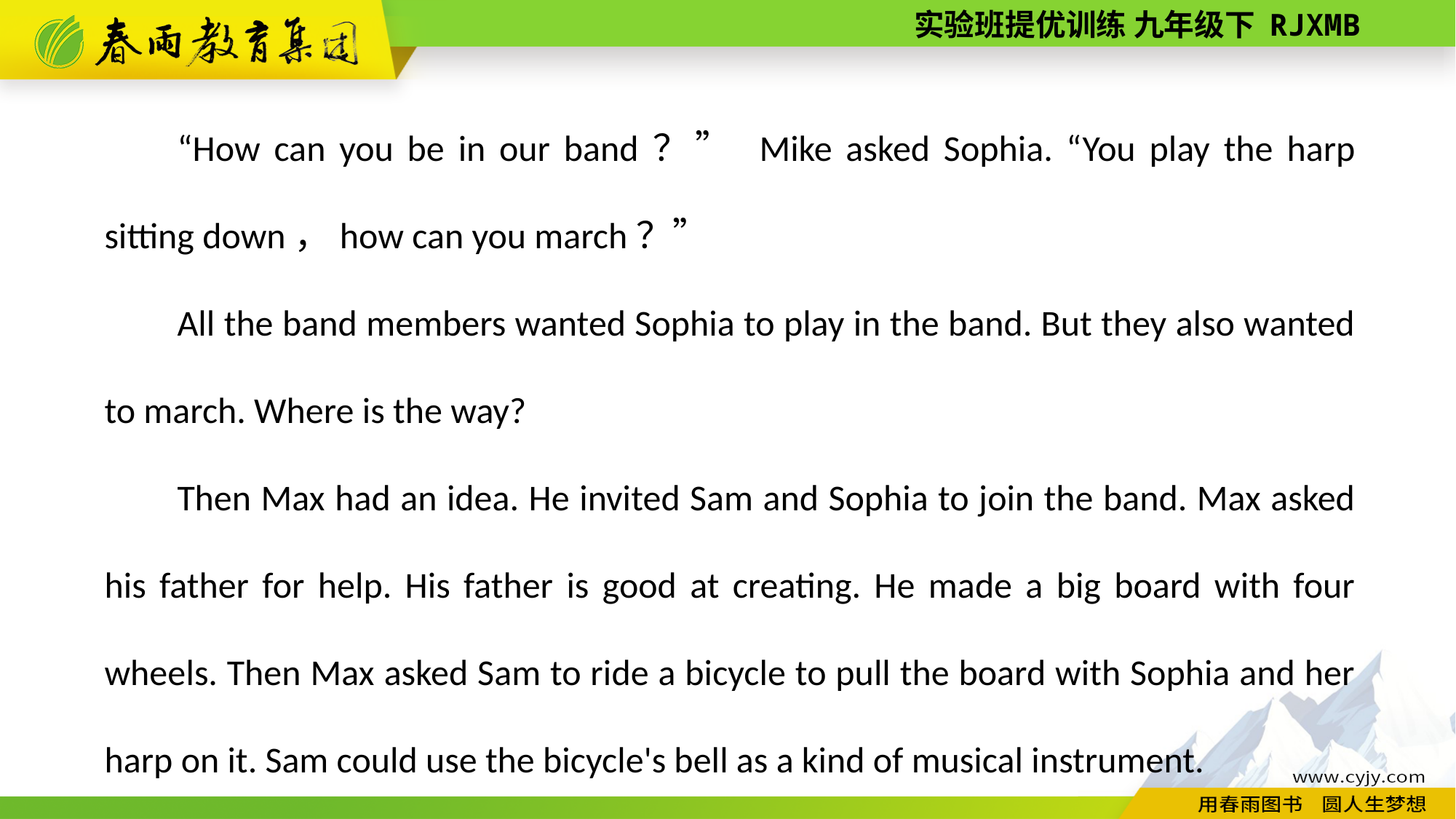

“How can you be in our band？” Mike asked Sophia. “You play the harp sitting down，how can you march？”
All the band members wanted Sophia to play in the band. But they also wanted to march. Where is the way?
Then Max had an idea. He invited Sam and Sophia to join the band. Max asked his father for help. His father is good at creating. He made a big board with four wheels. Then Max asked Sam to ride a bicycle to pull the board with Sophia and her harp on it. Sam could use the bicycle's bell as a kind of musical instrument.